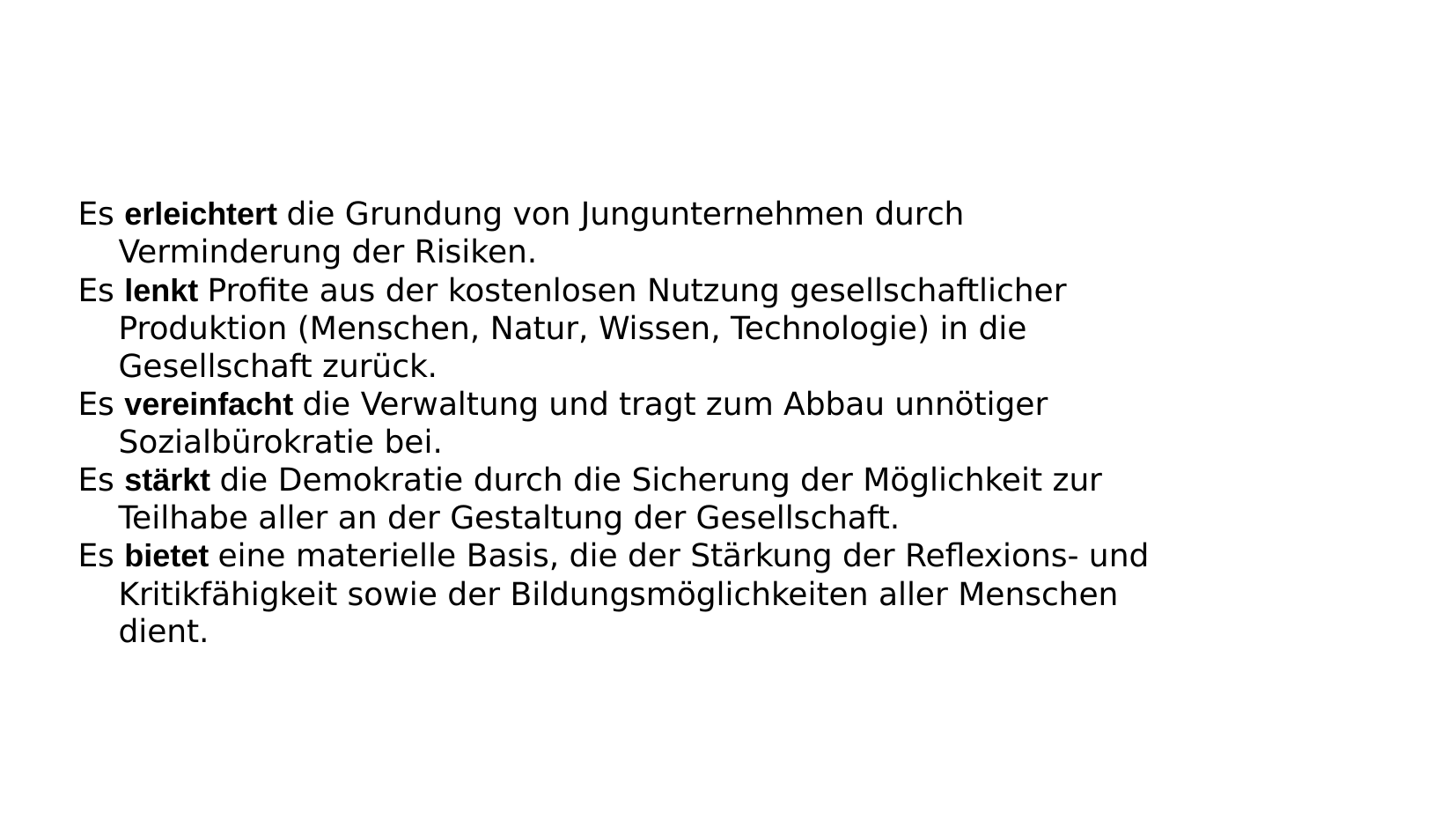

#
Es erleichtert die Grundung von Jungunternehmen durch
    Verminderung der Risiken.
Es lenkt Profite aus der kostenlosen Nutzung gesellschaftlicher
    Produktion (Menschen, Natur, Wissen, Technologie) in die
    Gesellschaft zurück.
Es vereinfacht die Verwaltung und tragt zum Abbau unnötiger
    Sozialbürokratie bei.
Es stärkt die Demokratie durch die Sicherung der Möglichkeit zur
    Teilhabe aller an der Gestaltung der Gesellschaft.
Es bietet eine materielle Basis, die der Stärkung der Reflexions- und
    Kritikfähigkeit sowie der Bildungsmöglichkeiten aller Menschen
    dient.